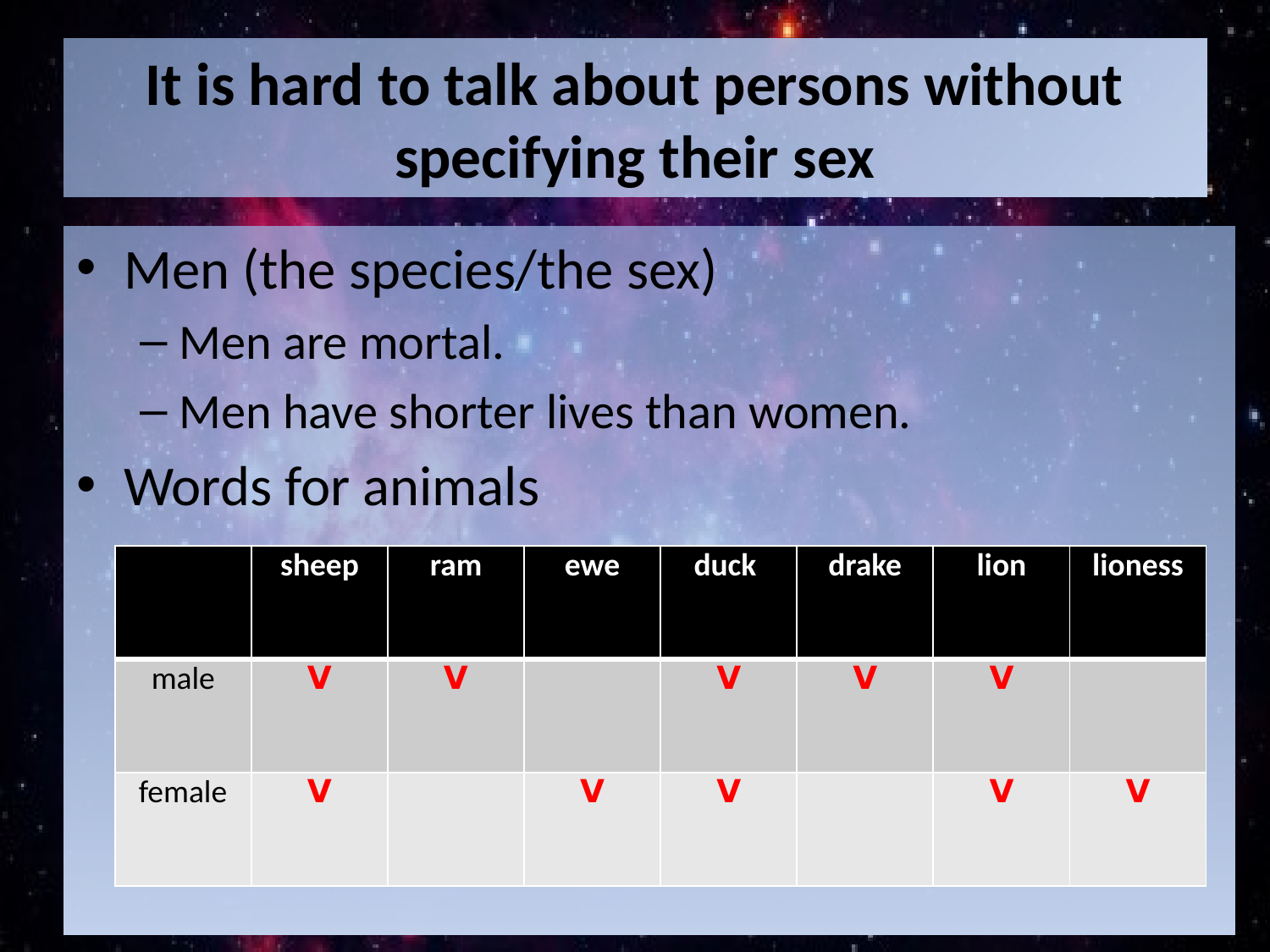

# It is hard to talk about persons without specifying their sex
Men (the species/the sex)
Men are mortal.
Men have shorter lives than women.
Words for animals

|  | sheep | ram | ewe | duck | drake | lion | lioness |
| --- | --- | --- | --- | --- | --- | --- | --- |
| male | Ⅴ | Ⅴ |  | Ⅴ | Ⅴ | Ⅴ |  |
| female | Ⅴ |  | Ⅴ | Ⅴ |  | Ⅴ | Ⅴ |